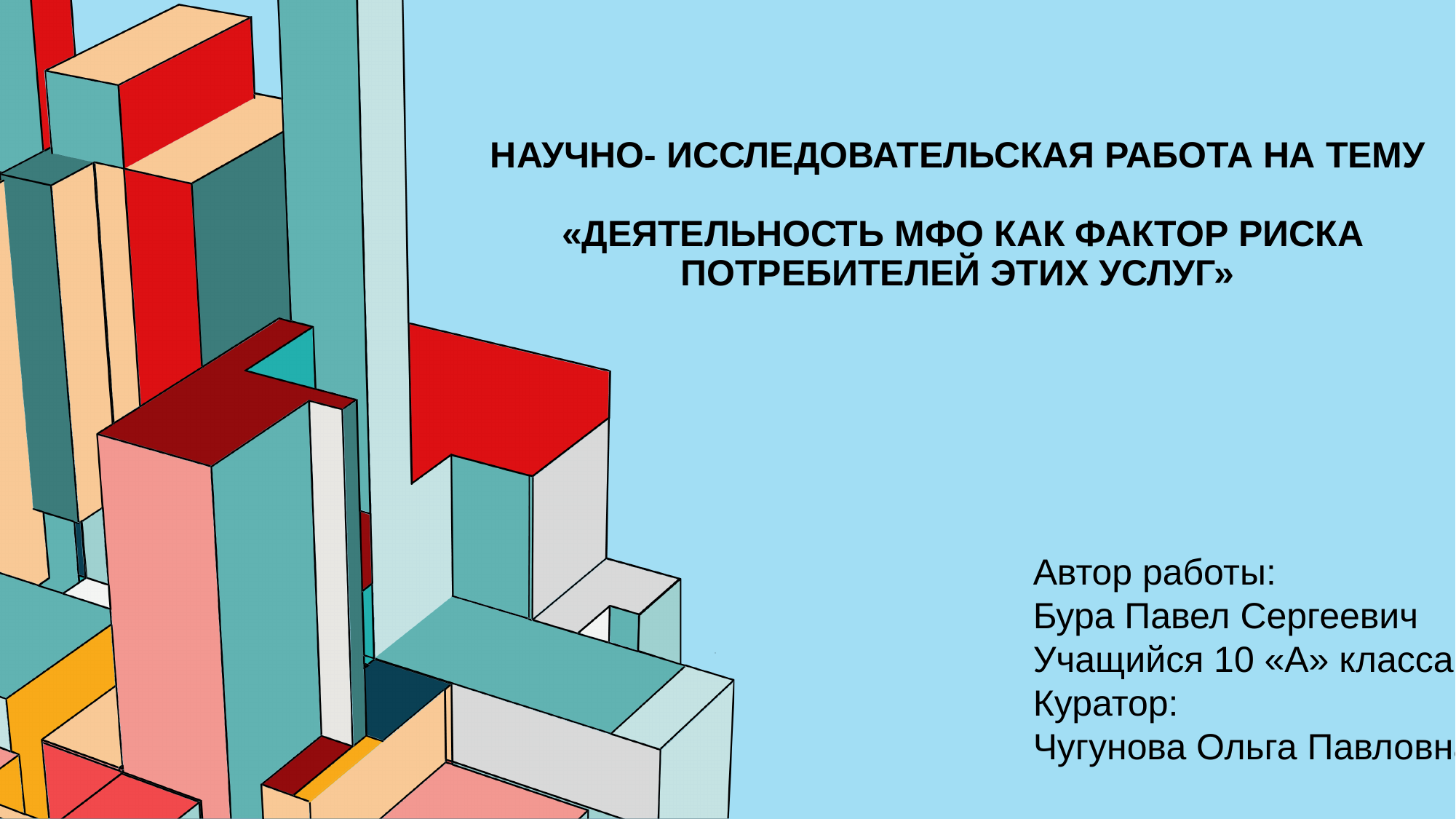

# Научно- исследовательская работа на тему «ДЕЯТЕЛЬНОСТЬ МФО КАК ФаКТОР РИСКА ПОТРЕБИТЕЛЕЙ ЭТИХ УСЛУГ»
Автор работы:
Бура Павел Сергеевич
Учащийся 10 «А» класса
Куратор:
Чугунова Ольга Павловна